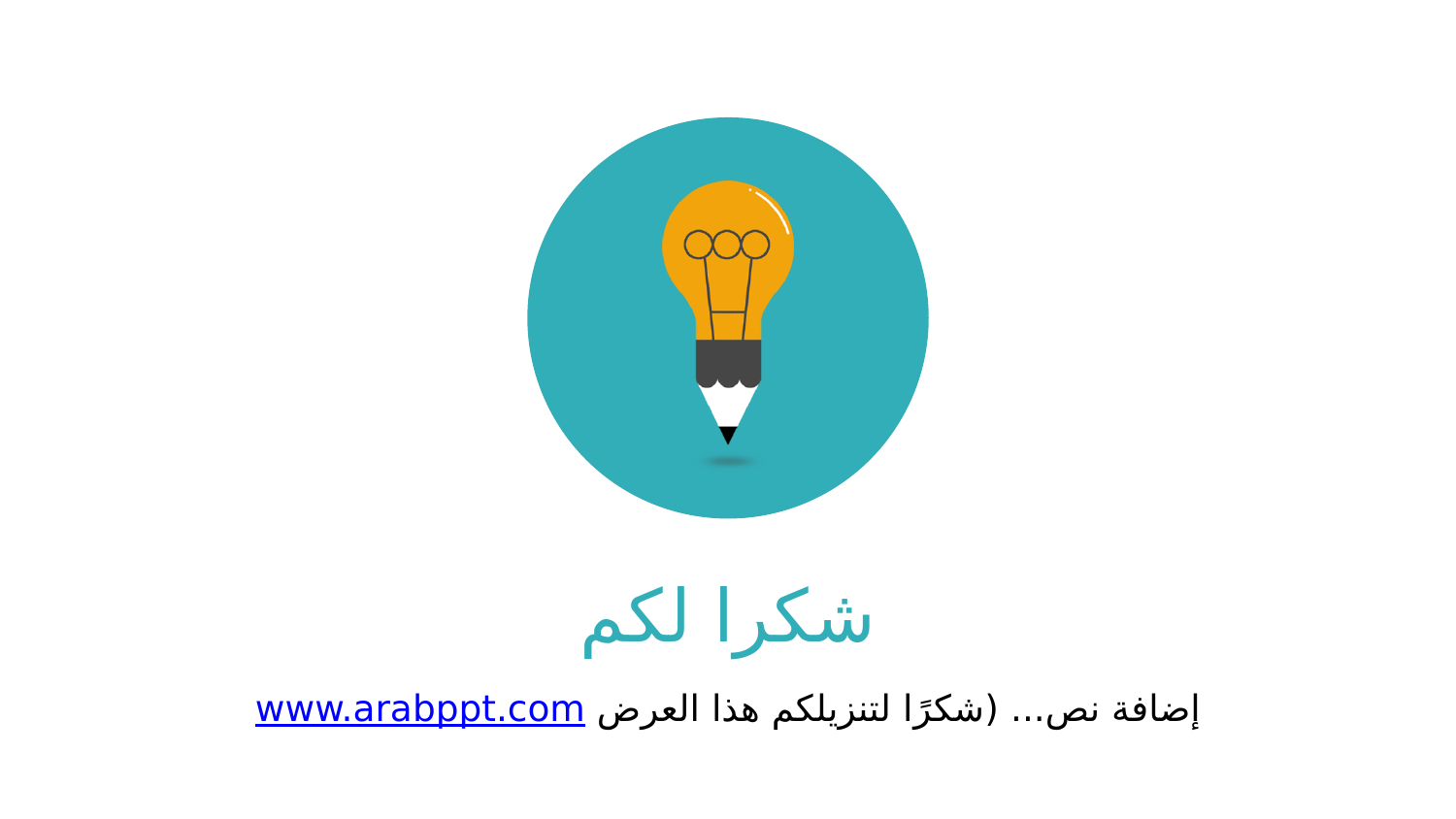

شكرا لكم
إضافة نص... (شكرًا لتنزيلكم هذا العرض www.arabppt.com